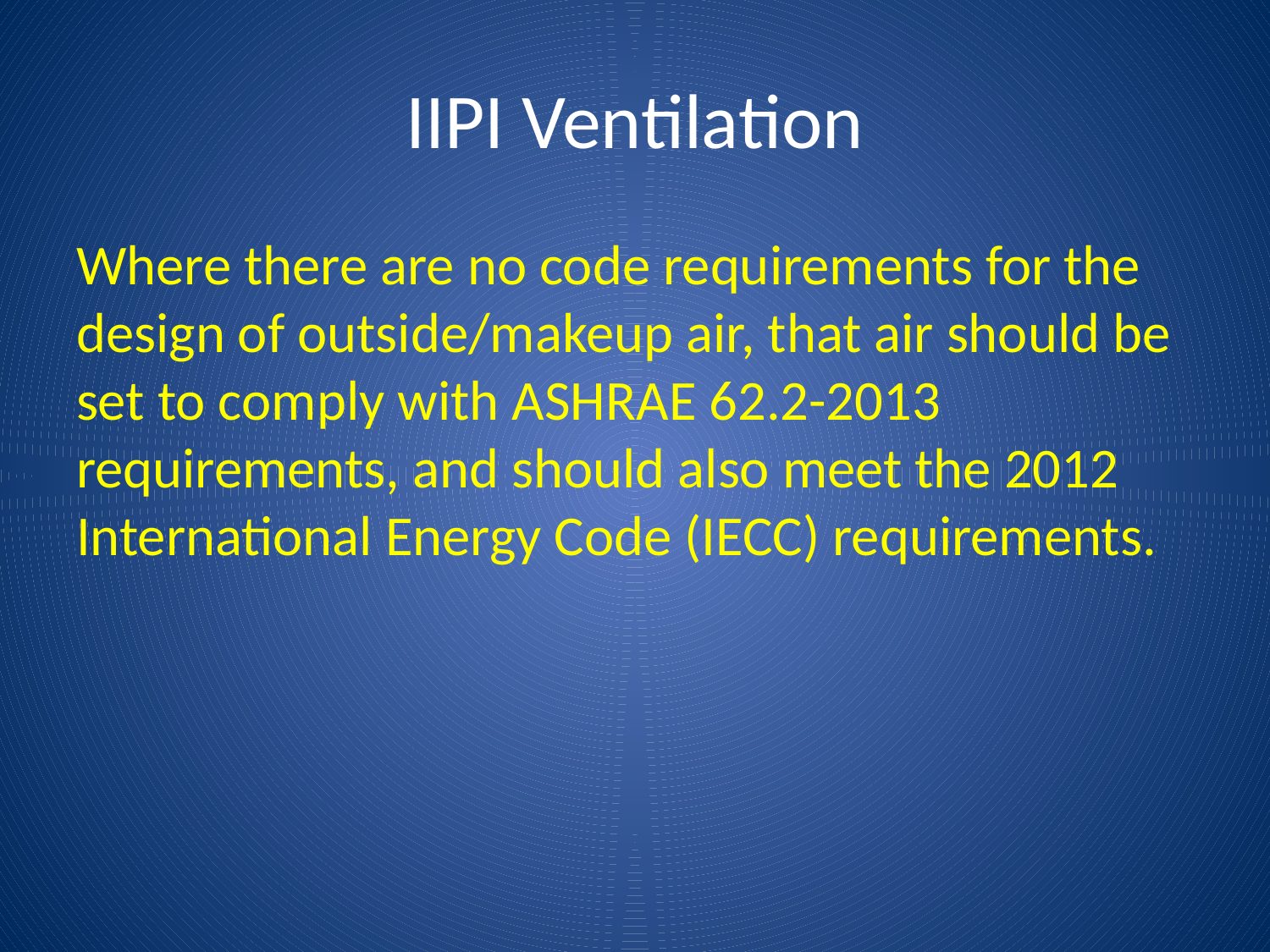

# IIPI Ventilation
Where there are no code requirements for the design of outside/makeup air, that air should be set to comply with ASHRAE 62.2-2013 requirements, and should also meet the 2012 International Energy Code (IECC) requirements.